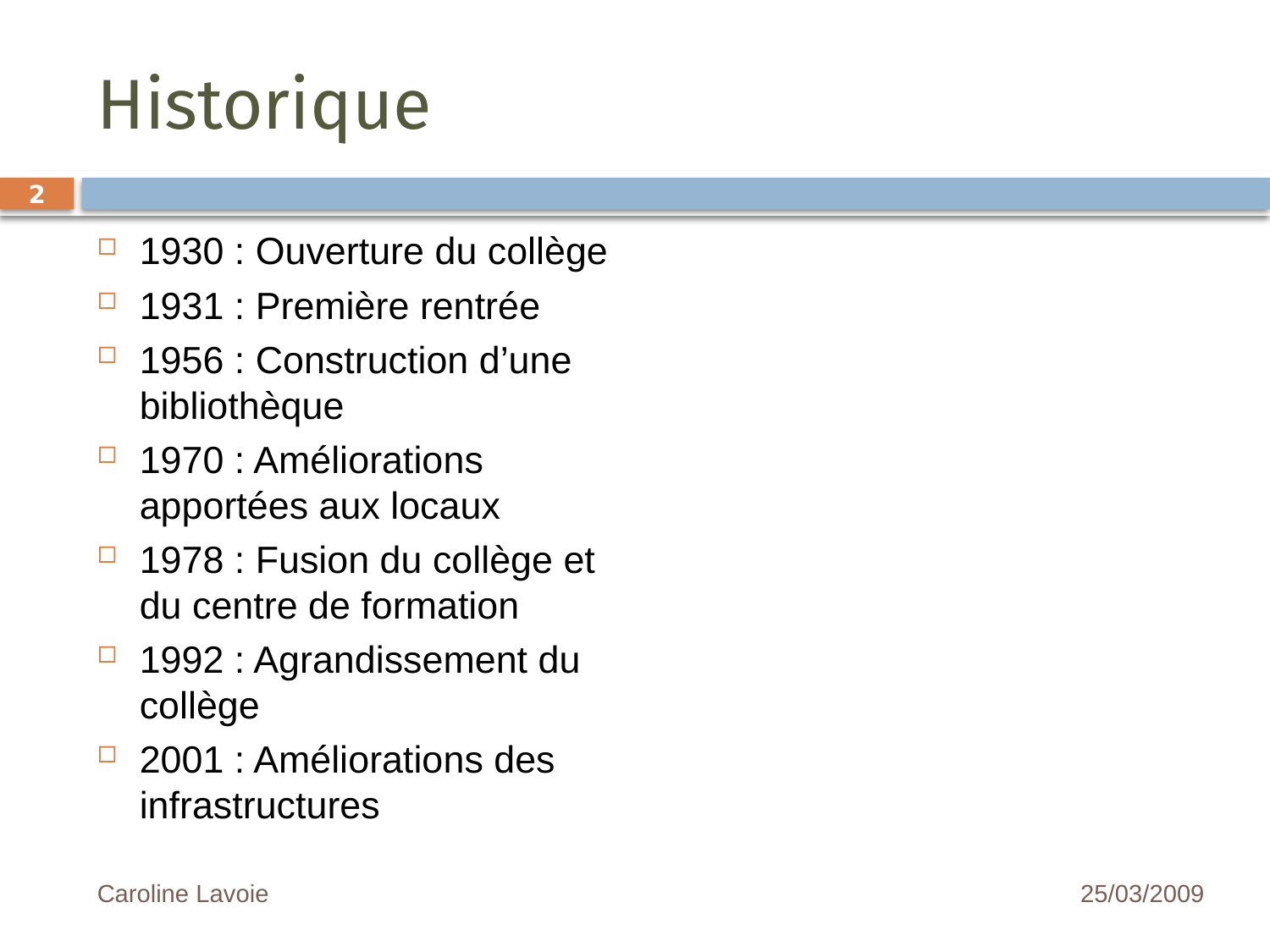

# Historique
2
1930 : Ouverture du collège
1931 : Première rentrée
1956 : Construction d’une bibliothèque
1970 : Améliorations apportées aux locaux
1978 : Fusion du collège et du centre de formation
1992 : Agrandissement du collège
2001 : Améliorations des infrastructures

Caroline Lavoie
25/03/2009